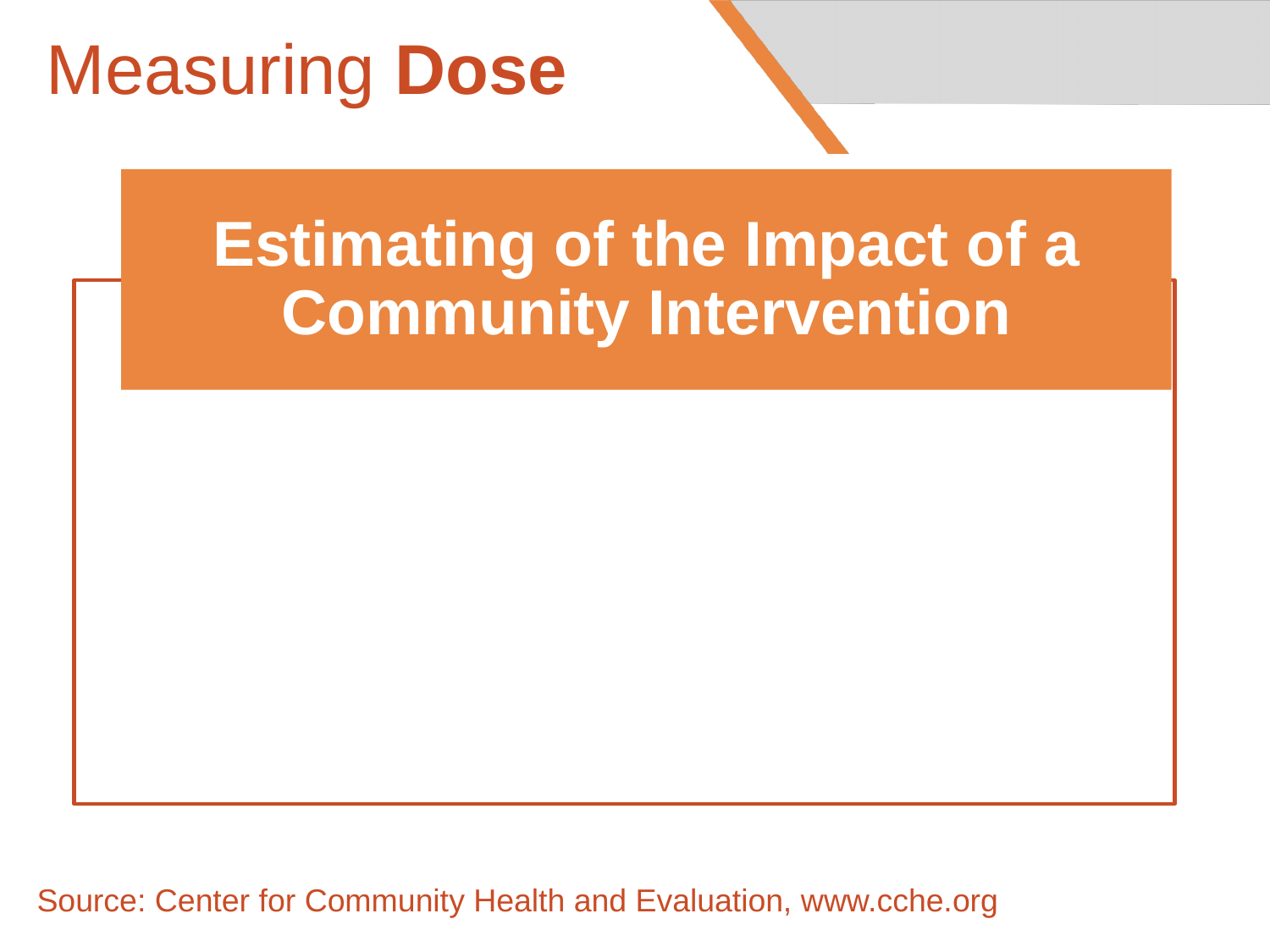

# Measuring Dose

Dose is a combination of:
Number of people reached by the intervention
Strength of the intervention to change behavior
Estimating of the Impact of a Community Intervention
Source: Center for Community Health and Evaluation, www.cche.org